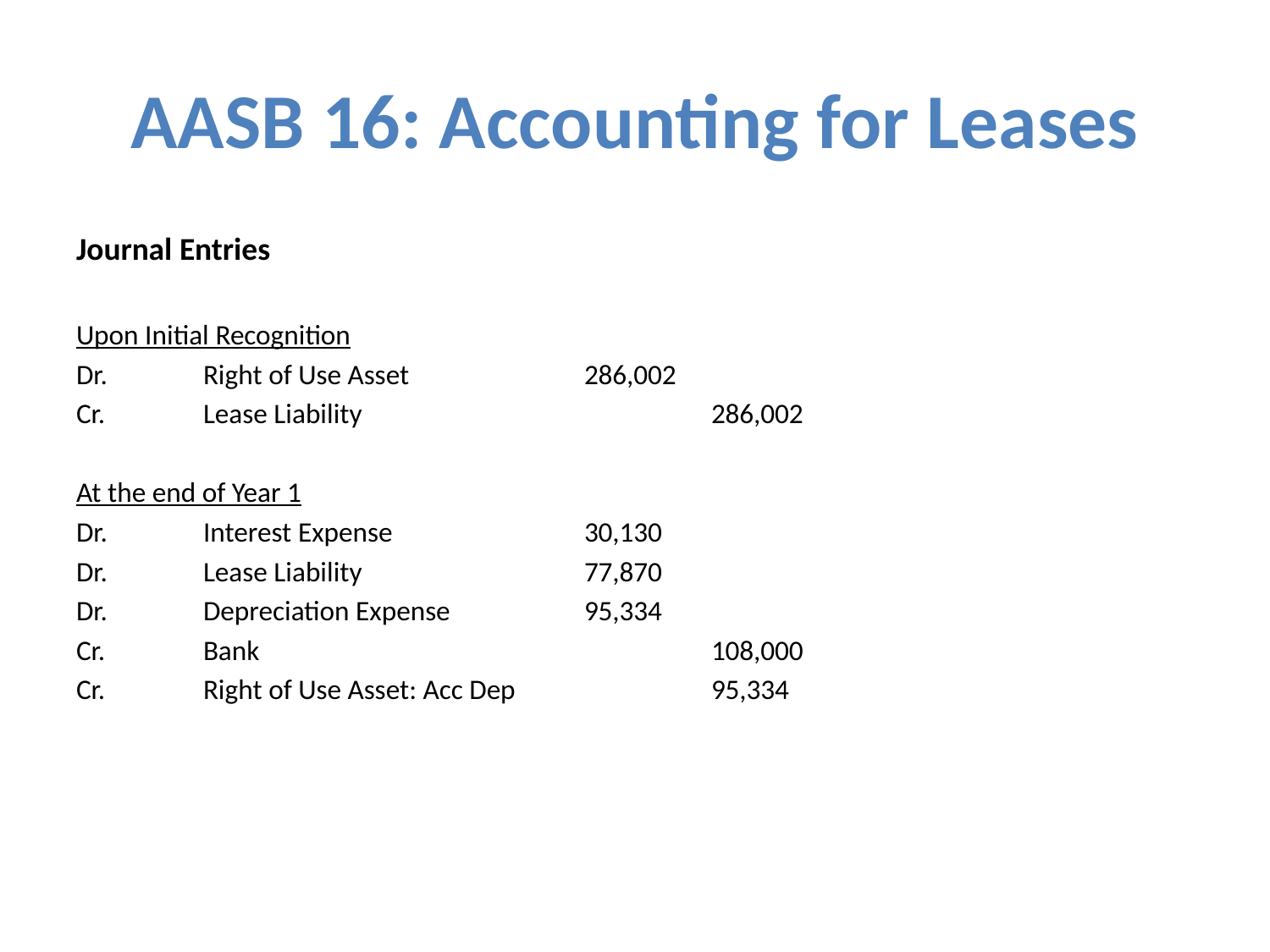

# AASB 16: Accounting for Leases
Journal Entries

Upon Initial Recognition
Dr.	Right of Use Asset		286,002
Cr.	Lease Liability			286,002

At the end of Year 1
Dr.	Interest Expense		30,130
Dr.	Lease Liability		77,870
Dr. 	Depreciation Expense		95,334
Cr.	Bank				108,000
Cr.	Right of Use Asset: Acc Dep		95,334